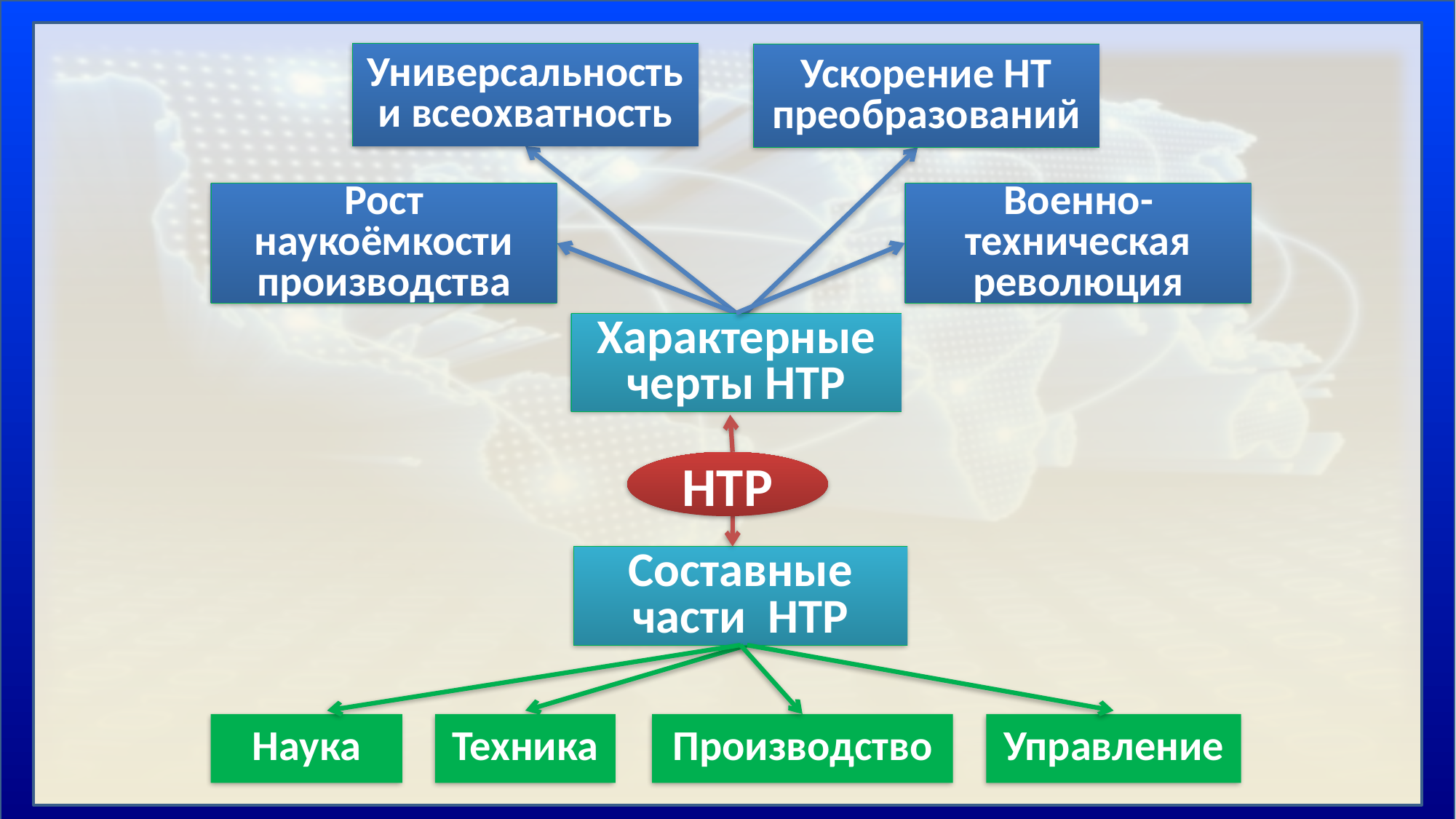

Универсальность и всеохватность
Ускорение НТ преобразований
Рост наукоёмкости производства
Военно-техническая революция
Характерные черты НТР
НТР
Составные части  НТР
Наука
Техника
Производство
Управление